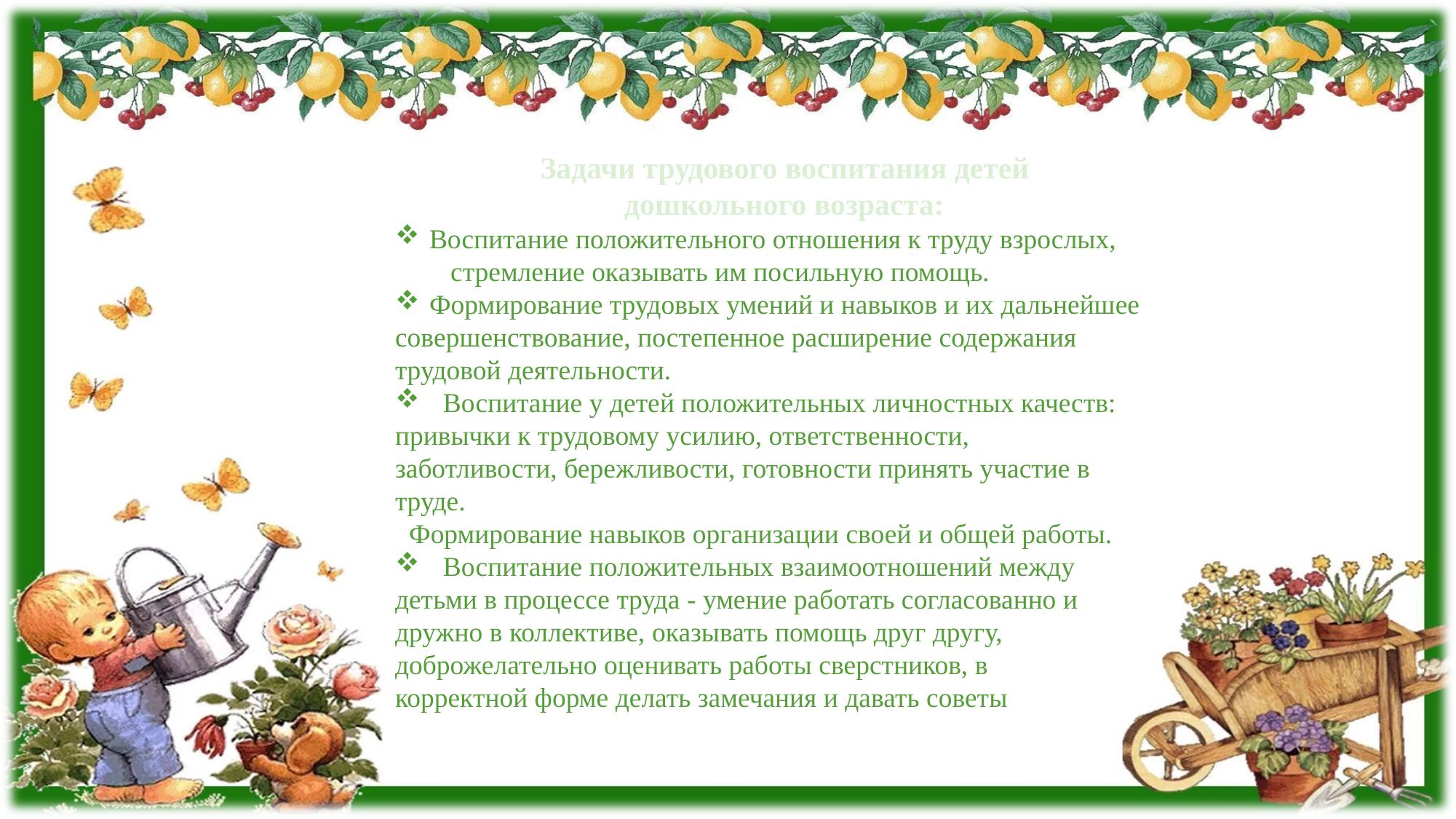

Задачи трудового воспитания детей
                              дошкольного возраста:
Воспитание положительного отношения к труду взрослых,
        стремление оказывать им посильную помощь.
Формирование трудовых умений и навыков и их дальнейшее
совершенствование, постепенное расширение содержания
трудовой деятельности.
  Воспитание у детей положительных личностных качеств:
привычки к трудовому усилию, ответственности,
заботливости, бережливости, готовности принять участие в
труде.
  Формирование навыков организации своей и общей работы.
  Воспитание положительных взаимоотношений между
детьми в процессе труда - умение работать согласованно и
дружно в коллективе, оказывать помощь друг другу,
доброжелательно оценивать работы сверстников, в
корректной форме делать замечания и давать советы